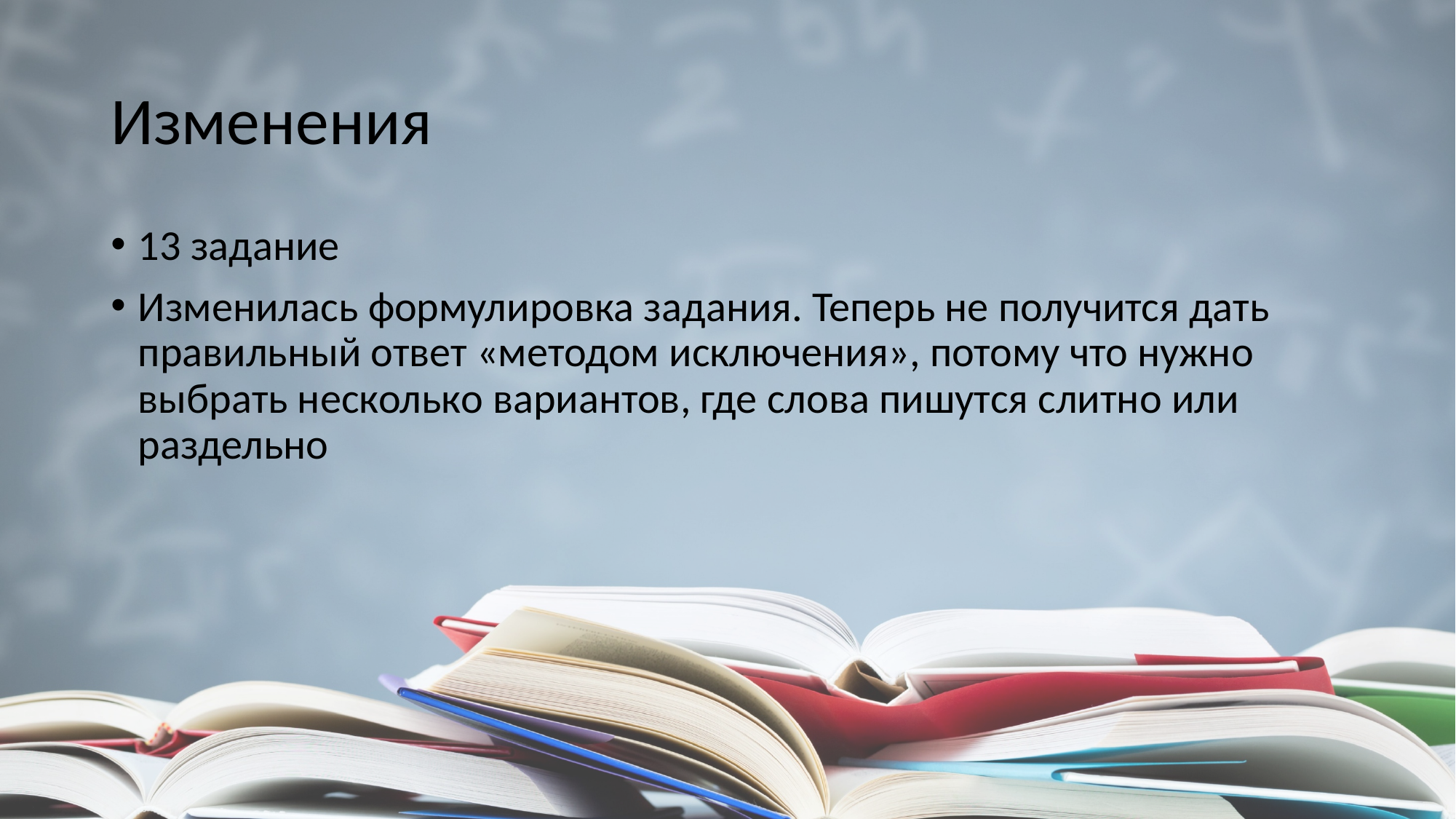

# Изменения
13 задание
Изменилась формулировка задания. Теперь не получится дать правильный ответ «методом исключения», потому что нужно выбрать несколько вариантов, где слова пишутся слитно или раздельно